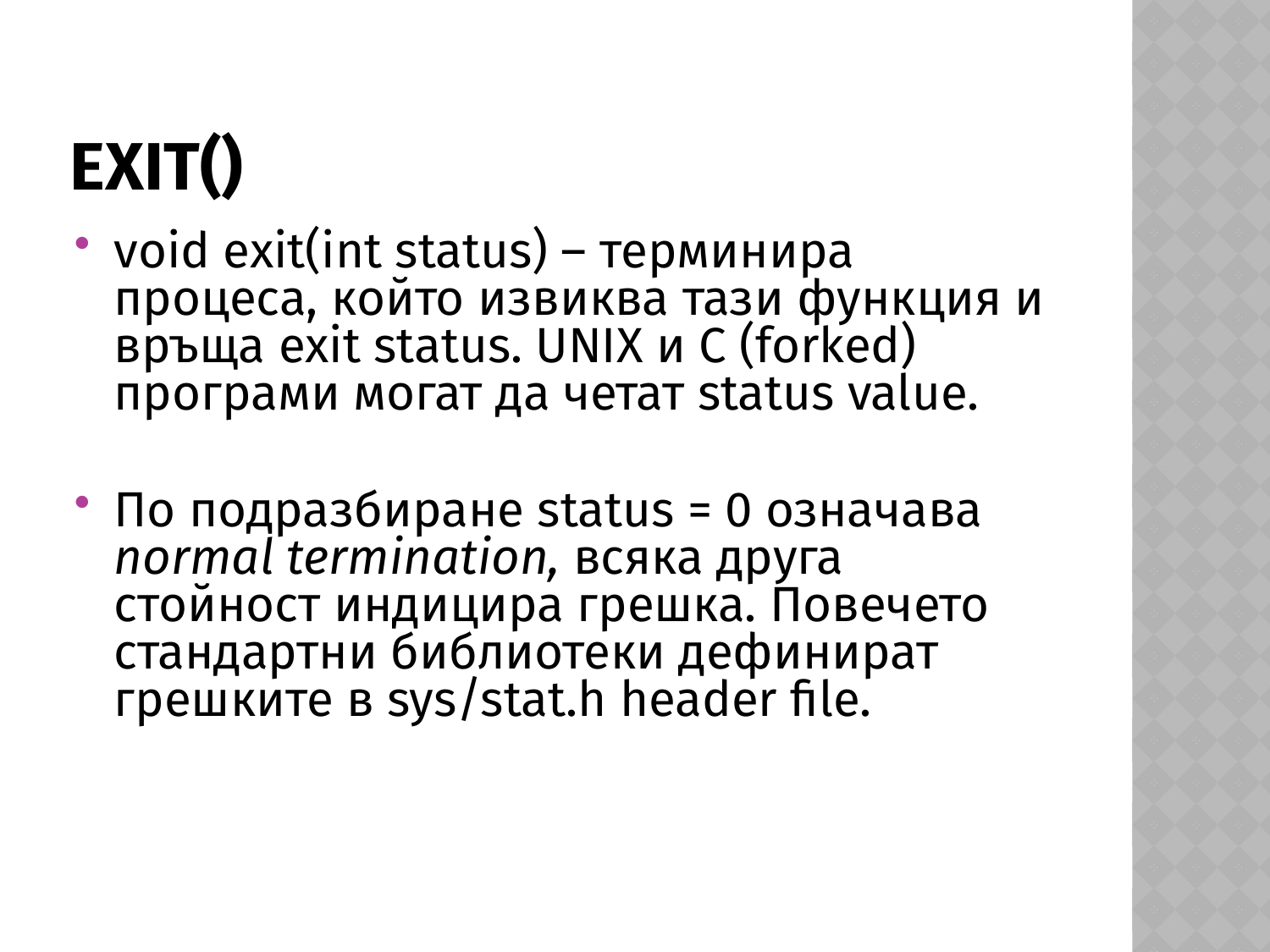

# exit()
void exit(int status) – терминира процеса, който извиква тази функция и връща exit status. UNIX и C (forked) програми могат да четат status value.
По подразбиране status = 0 означава normal termination, всяка друга стойност индицира грешка. Повечето стандартни библиотеки дефинират грешките в sys/stat.h header file.